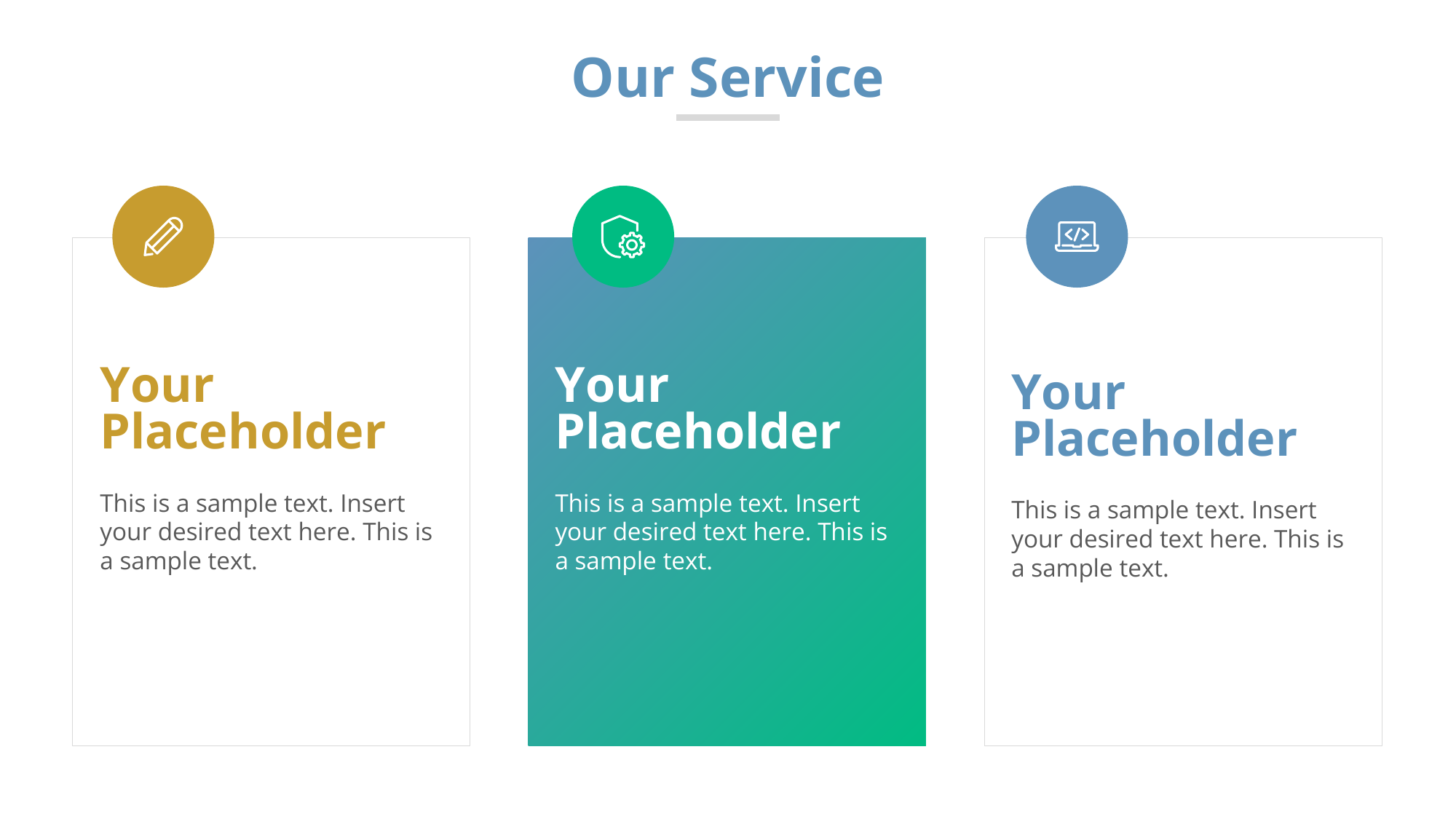

# Our Service

Your Placeholder
Your Placeholder
Your Placeholder
This is a sample text. Insert your desired text here. This is a sample text.
This is a sample text. Insert your desired text here. This is a sample text.
This is a sample text. Insert your desired text here. This is a sample text.